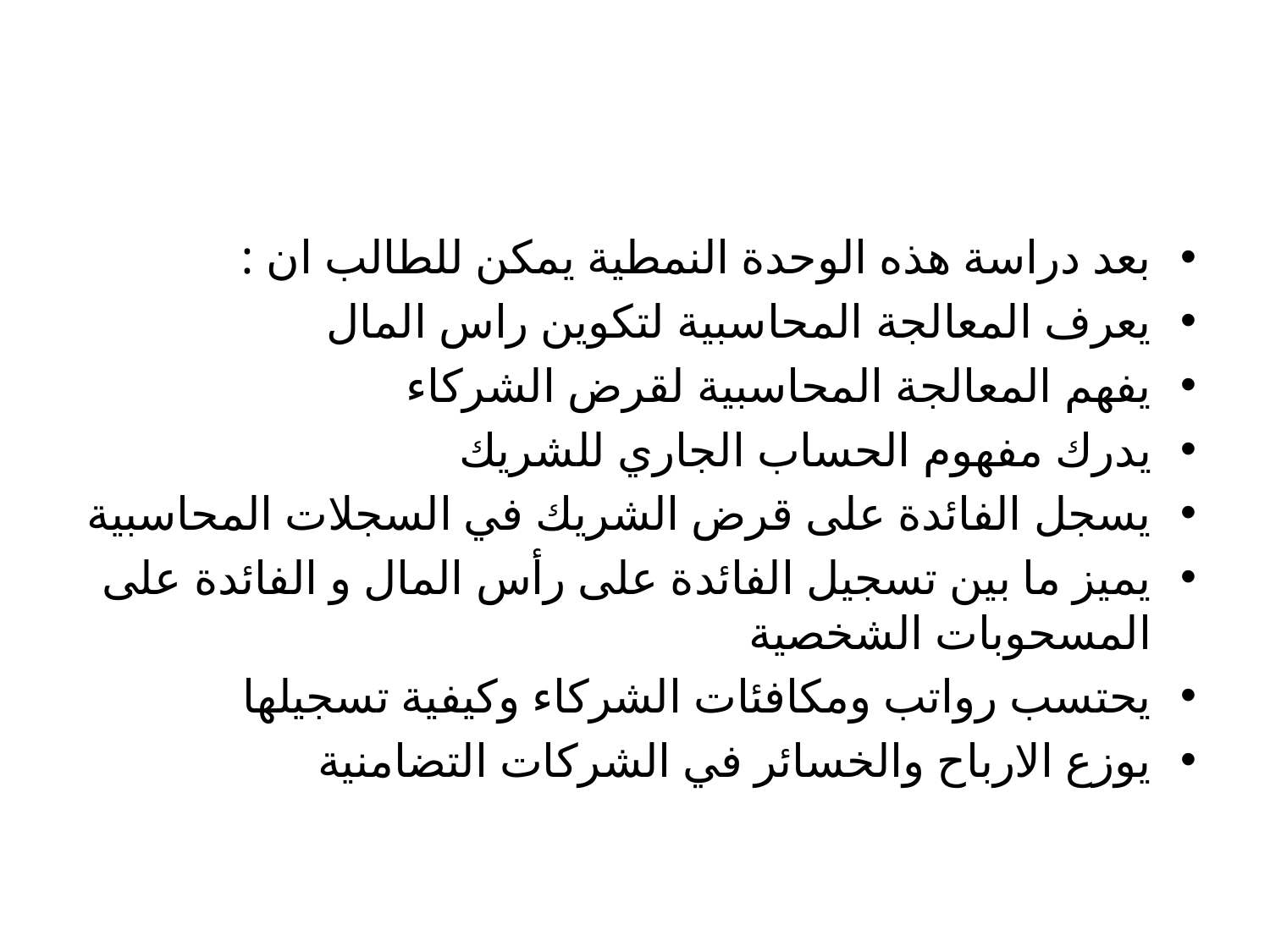

#
بعد دراسة هذه الوحدة النمطية يمكن للطالب ان :
يعرف المعالجة المحاسبية لتكوين راس المال
يفهم المعالجة المحاسبية لقرض الشركاء
يدرك مفهوم الحساب الجاري للشريك
يسجل الفائدة على قرض الشريك في السجلات المحاسبية
يميز ما بين تسجيل الفائدة على رأس المال و الفائدة على المسحوبات الشخصية
يحتسب رواتب ومكافئات الشركاء وكيفية تسجيلها
يوزع الارباح والخسائر في الشركات التضامنية